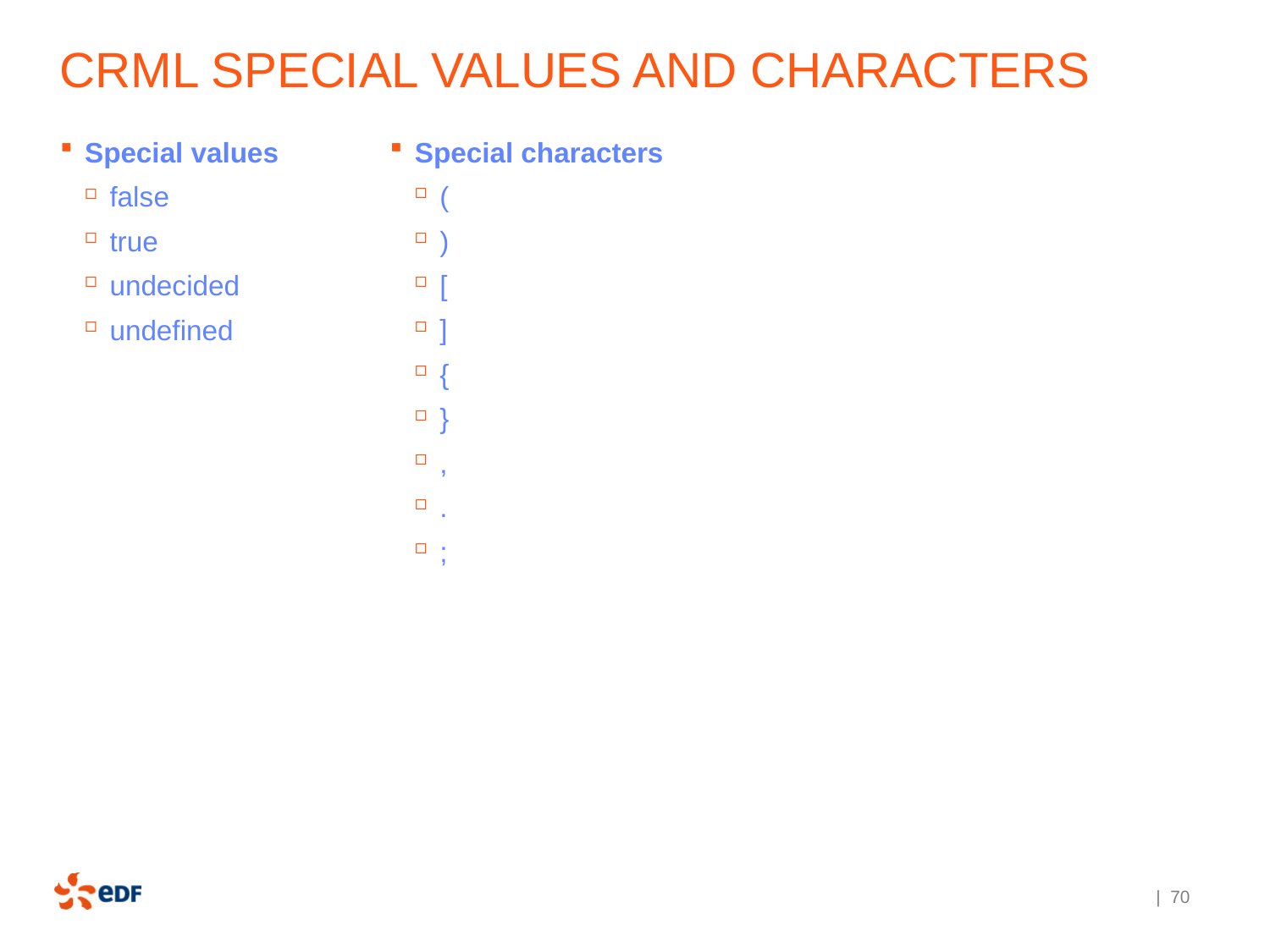

# CRML special values and characters
Special values
false
true
undecided
undefined

Special characters
(
)
[
]
{
}
,
.
;